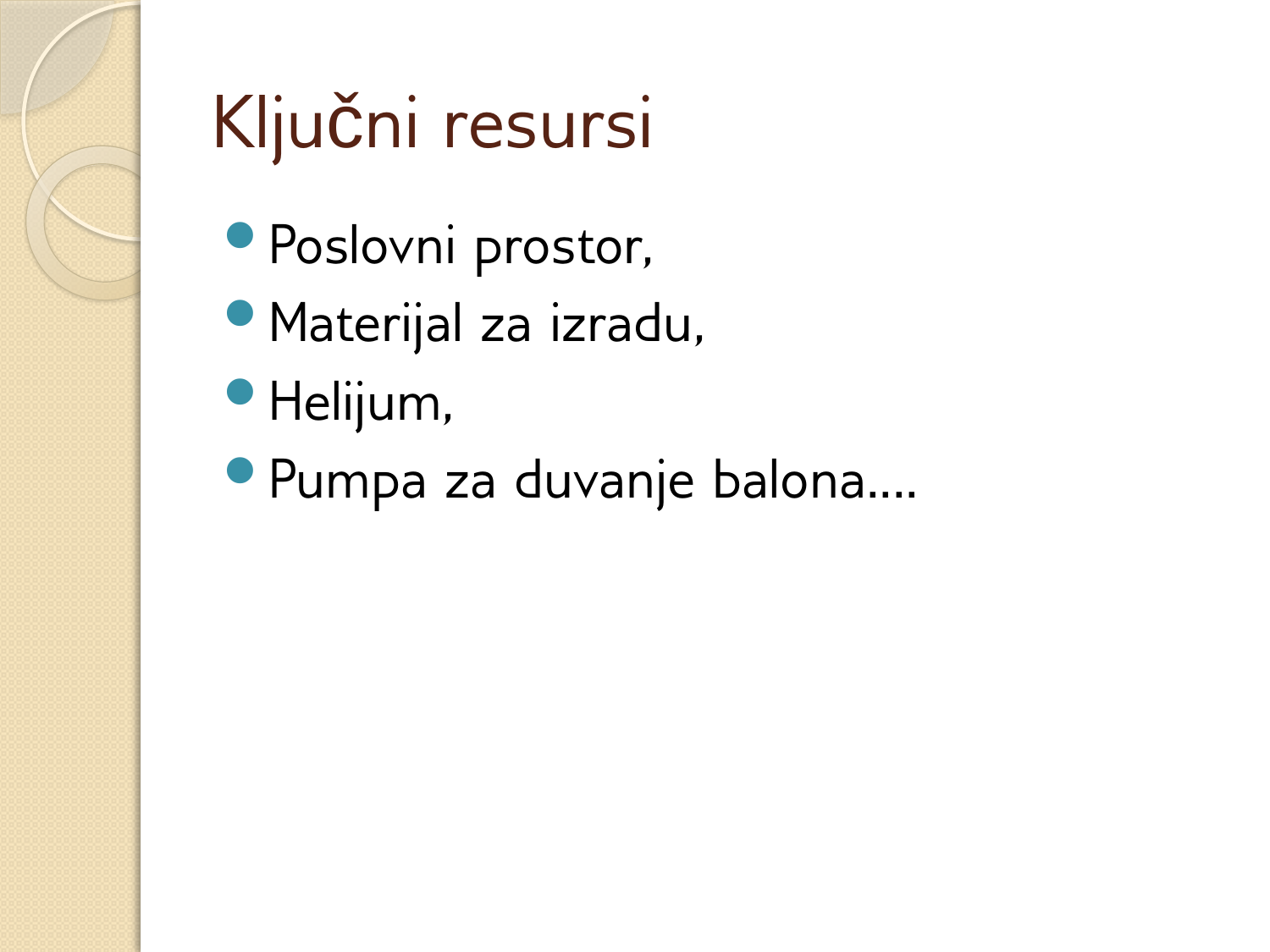

# Ključni resursi
Poslovni prostor,
Materijal za izradu,
Helijum,
Pumpa za duvanje balona....